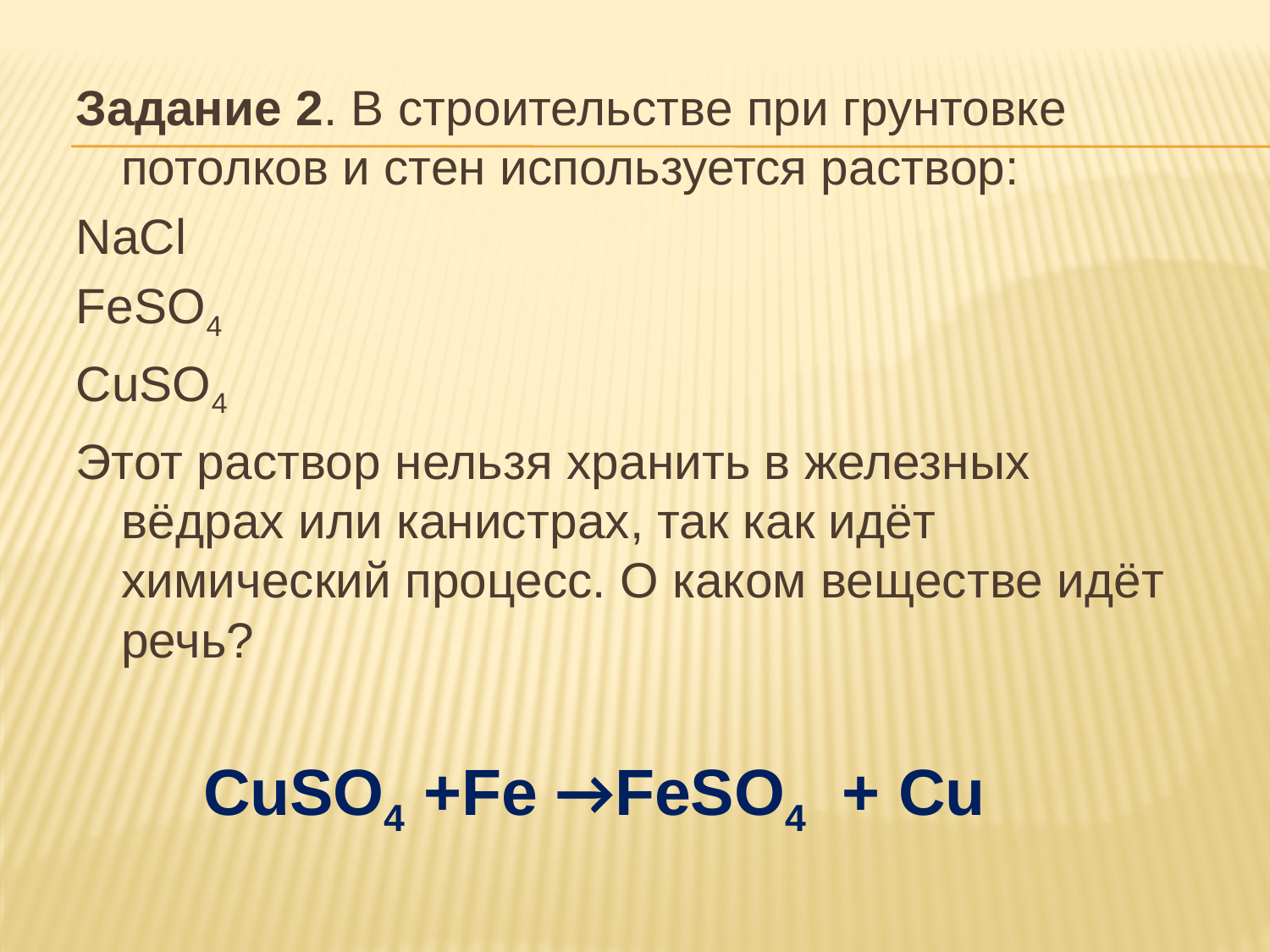

#
Задание 2. В строительстве при грунтовке потолков и стен используется раствор:
NaCl
FeSO4
CuSO4
Этот раствор нельзя хранить в железных вёдрах или канистрах, так как идёт химический процесс. О каком веществе идёт речь?

       CuSO4 +Fe →FeSO4  + Cu